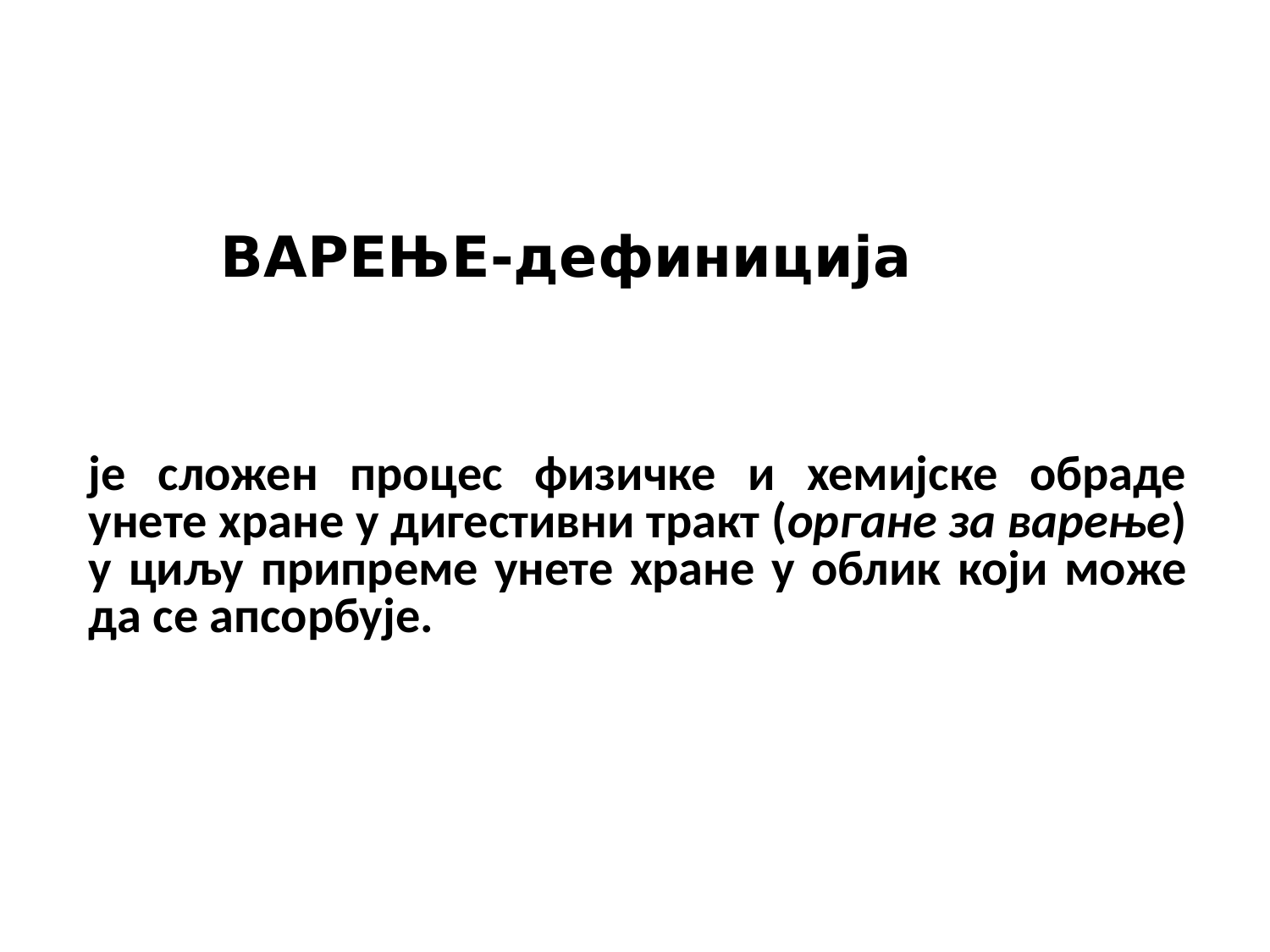

ВАРЕЊЕ-дефиниција
	је сложен процес физичке и хемијске обраде унете хране у дигестивни тракт (органе за варење) у циљу припреме унете хране у облик који може да се апсорбује.